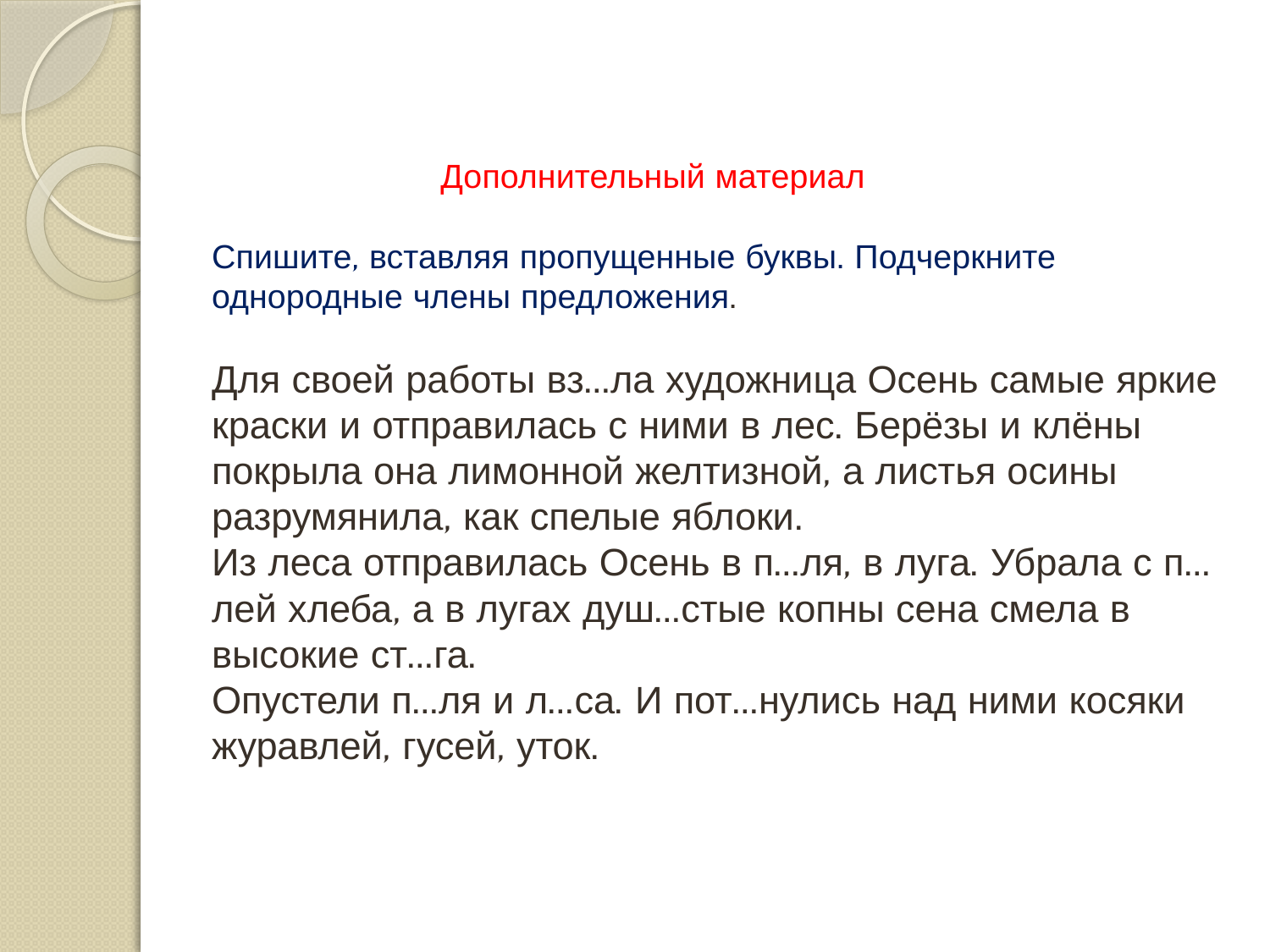

# Дополнительный материал Спишите, вставляя пропущенные буквы. Подчеркните однородные члены предложения. Для своей работы вз…ла художница Осень самые яркие краски и отправилась с ними в лес. Берёзы и клёны покрыла она лимонной желтизной, а листья осины разрумянила, как спелые яблоки. Из леса отправилась Осень в п…ля, в луга. Убрала с п…лей хлеба, а в лугах душ…стые копны сена смела в высокие ст…га. Опустели п…ля и л…са. И пот…нулись над ними косяки журавлей, гусей, уток.